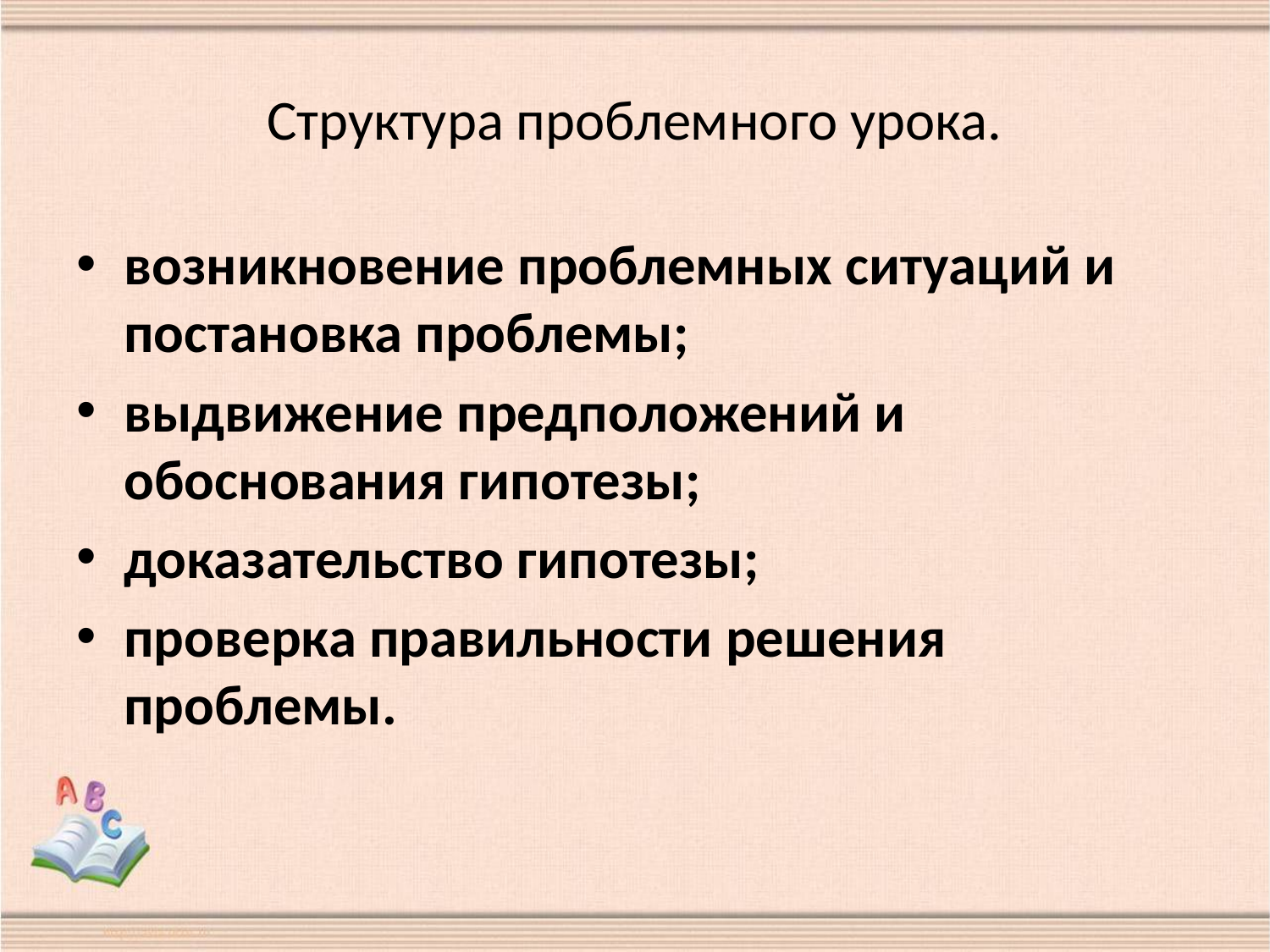

# Структура проблемного урока.
возникновение проблемных ситуаций и постановка проблемы;
выдвижение предположений и обоснования гипотезы;
доказательство гипотезы;
проверка правильности решения проблемы.